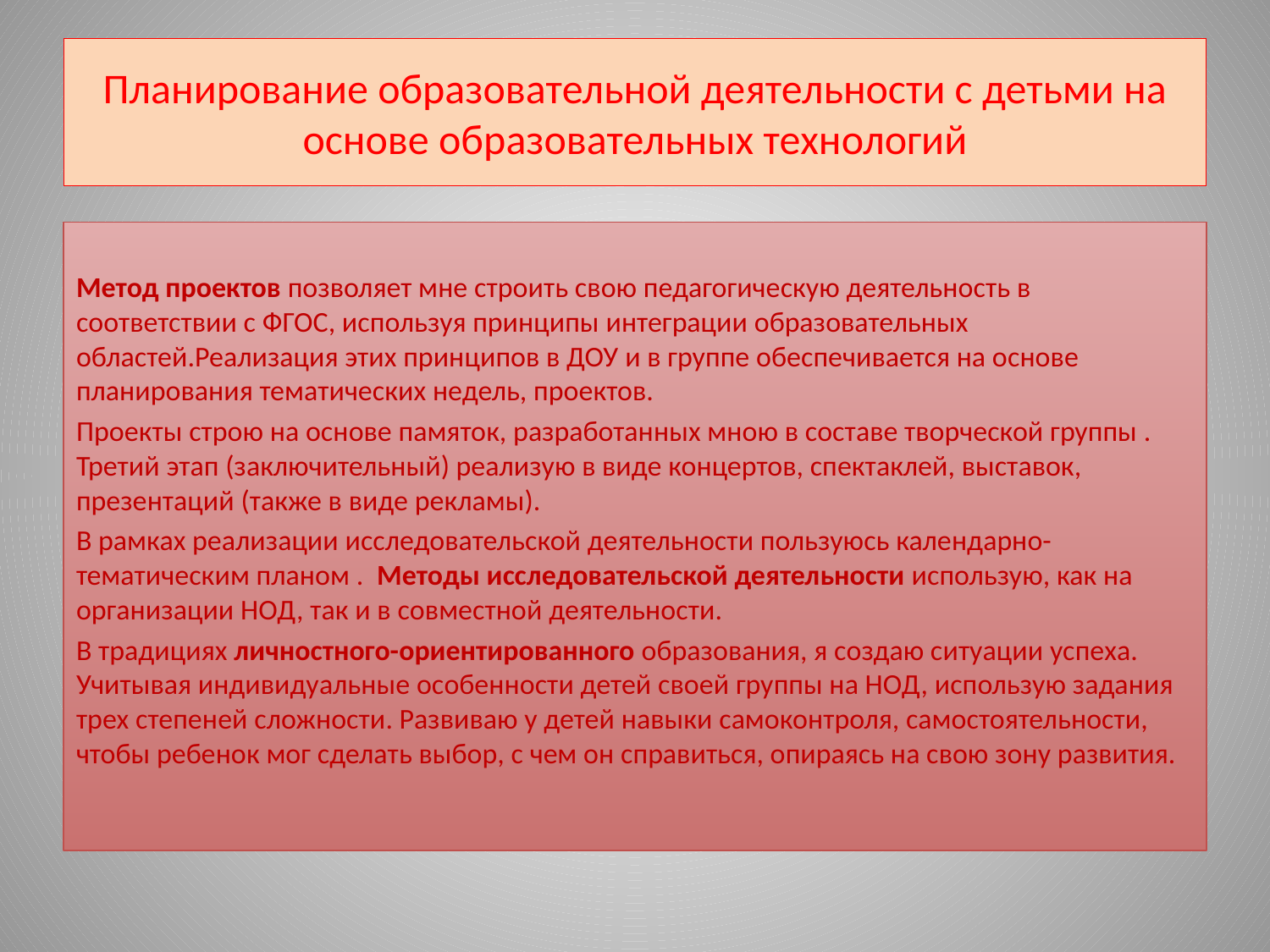

# Планирование образовательной деятельности с детьми на основе образовательных технологий

Метод проектов позволяет мне строить свою педагогическую деятельность в соответствии с ФГОС, используя принципы интеграции образовательных областей.Реализация этих принципов в ДОУ и в группе обеспечивается на основе планирования тематических недель, проектов.
Проекты строю на основе памяток, разработанных мною в составе творческой группы . Третий этап (заключительный) реализую в виде концертов, спектаклей, выставок, презентаций (также в виде рекламы).
В рамках реализации исследовательской деятельности пользуюсь календарно-тематическим планом .  Методы исследовательской деятельности использую, как на организации НОД, так и в совместной деятельности.
В традициях личностного-ориентированного образования, я создаю ситуации успеха. Учитывая индивидуальные особенности детей своей группы на НОД, использую задания трех степеней сложности. Развиваю у детей навыки самоконтроля, самостоятельности, чтобы ребенок мог сделать выбор, с чем он справиться, опираясь на свою зону развития.